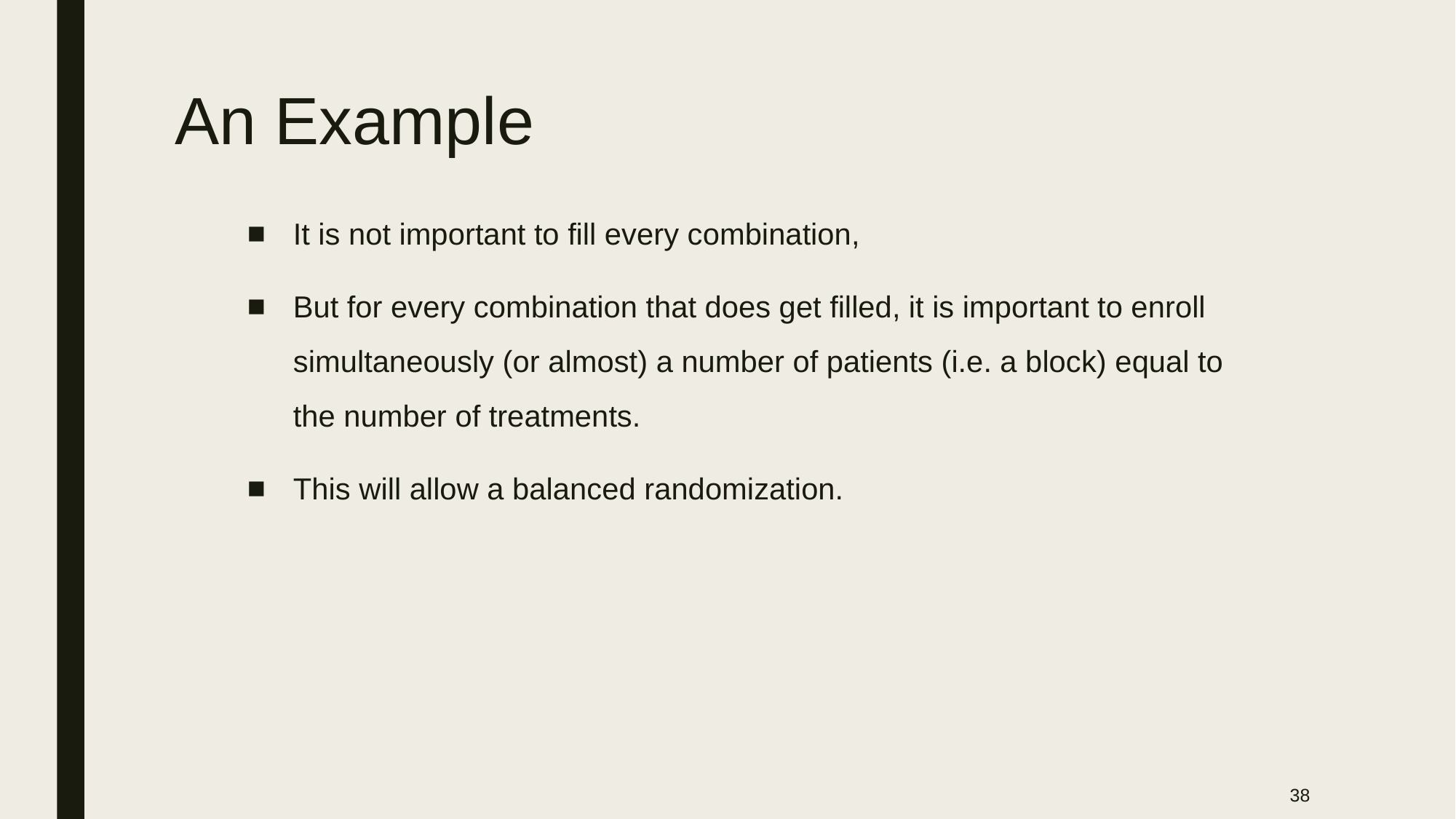

# An Example
It is not important to fill every combination,
But for every combination that does get filled, it is important to enroll simultaneously (or almost) a number of patients (i.e. a block) equal to the number of treatments.
This will allow a balanced randomization.

38